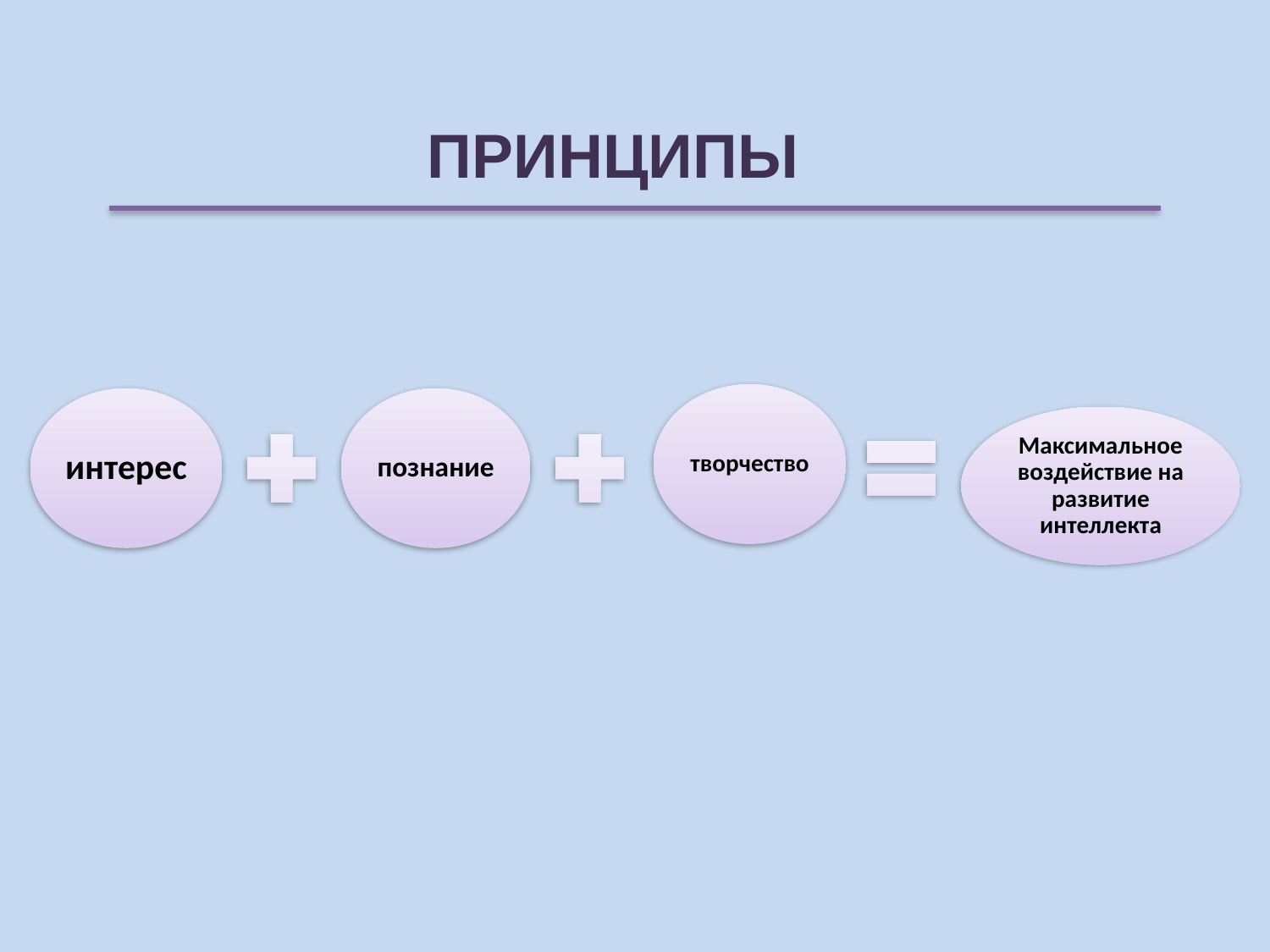

# ПРИНЦИПЫ
интерес

познание

творчество

Максимальное воздействие на развитие интеллекта